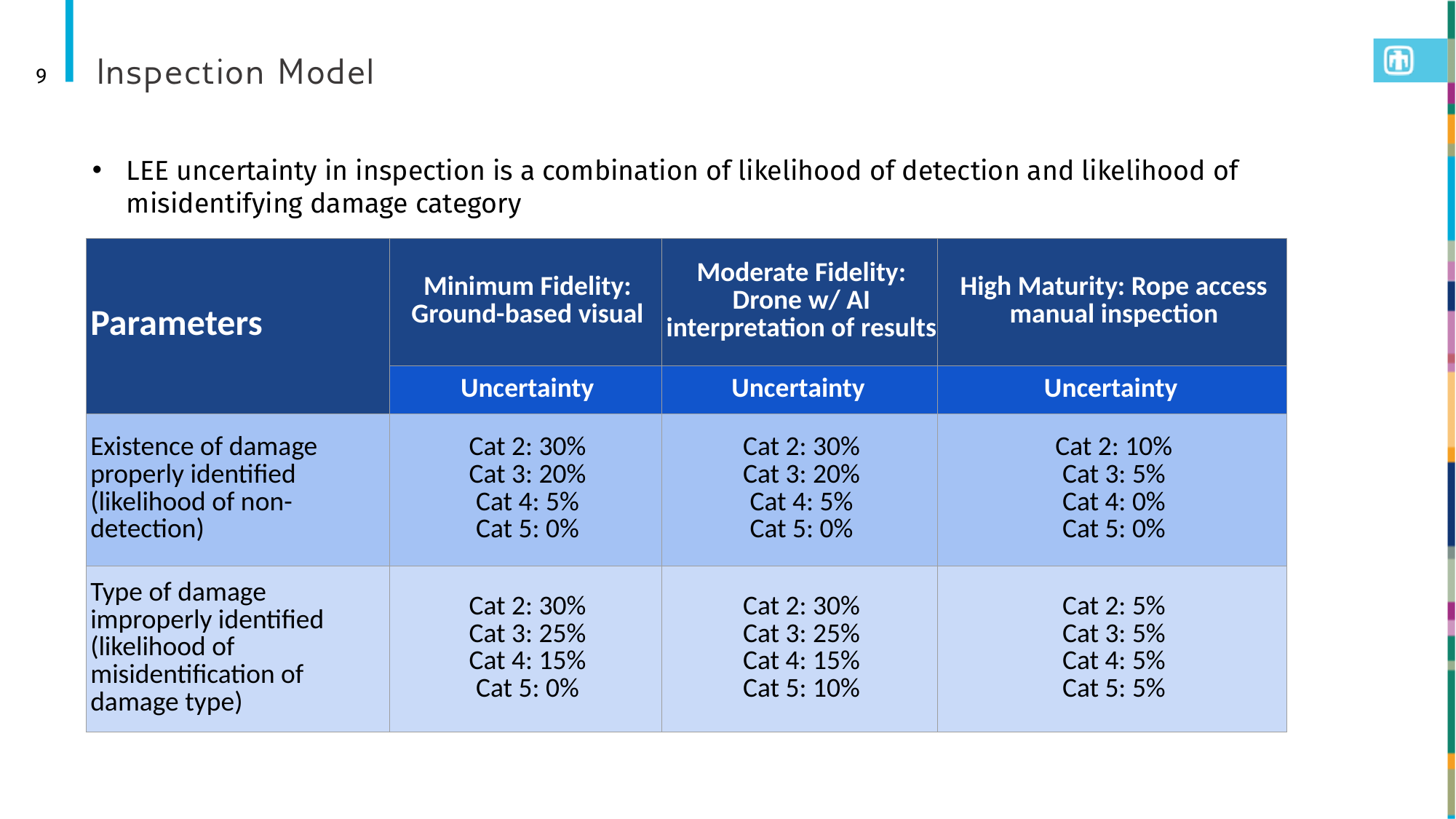

# Inspection Model
9
LEE uncertainty in inspection is a combination of likelihood of detection and likelihood of misidentifying damage category

| Parameters | Minimum Fidelity: Ground-based visual | Moderate Fidelity: Drone w/ AI interpretation of results | High Maturity: Rope access manual inspection |
| --- | --- | --- | --- |
|  | Uncertainty | Uncertainty | Uncertainty |
| Existence of damage properly identified (likelihood of non-detection) | Cat 2: 30% Cat 3: 20% Cat 4: 5% Cat 5: 0% | Cat 2: 30% Cat 3: 20% Cat 4: 5% Cat 5: 0% | Cat 2: 10% Cat 3: 5% Cat 4: 0% Cat 5: 0% |
| Type of damage improperly identified (likelihood of misidentification of damage type) | Cat 2: 30% Cat 3: 25% Cat 4: 15% Cat 5: 0% | Cat 2: 30% Cat 3: 25% Cat 4: 15% Cat 5: 10% | Cat 2: 5% Cat 3: 5% Cat 4: 5% Cat 5: 5% |